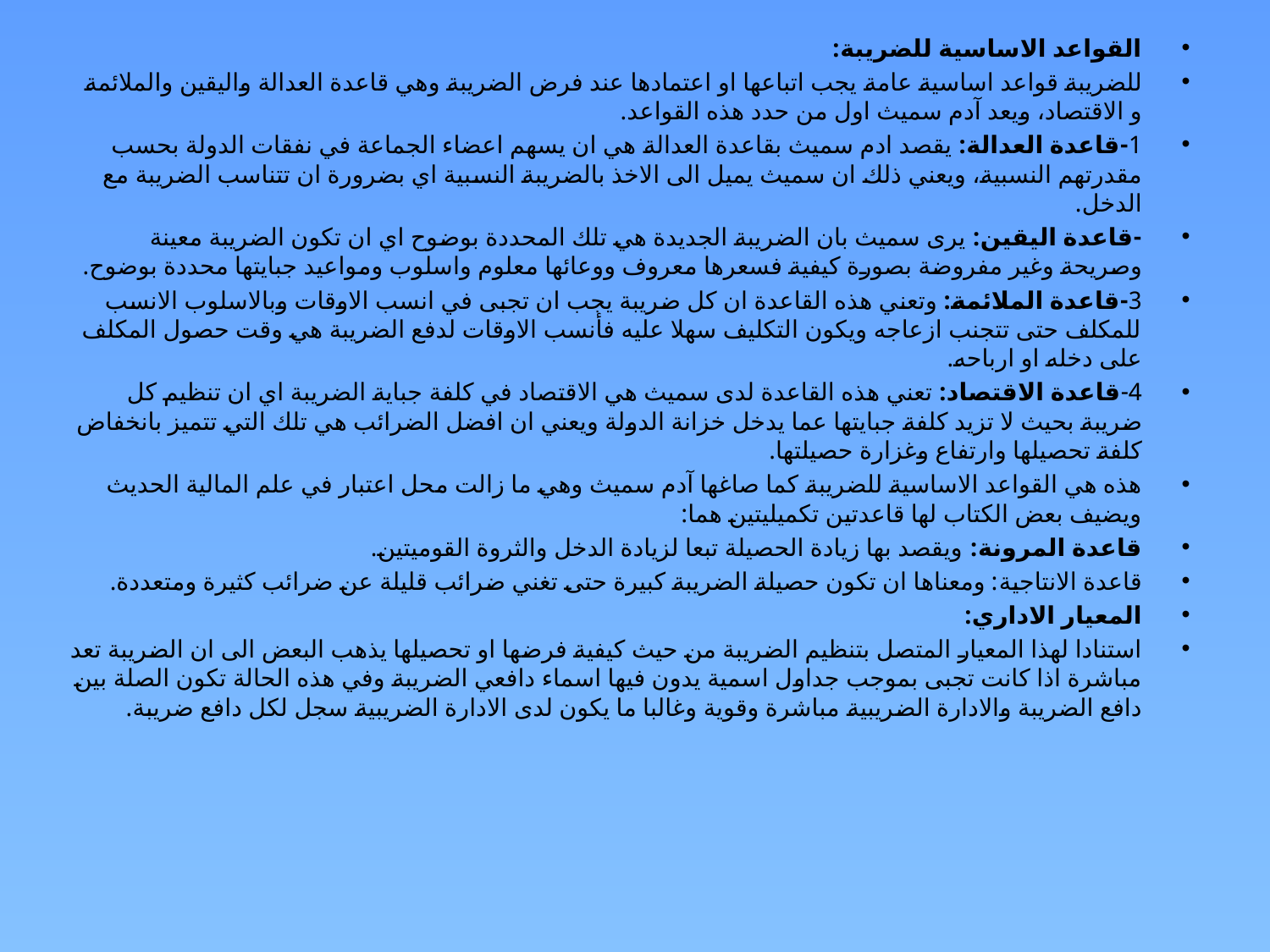

القواعد الاساسية للضريبة:
للضريبة قواعد اساسية عامة يجب اتباعها او اعتمادها عند فرض الضريبة وهي قاعدة العدالة واليقين والملائمة و الاقتصاد، ويعد آدم سميث اول من حدد هذه القواعد.
1-قاعدة العدالة: يقصد ادم سميث بقاعدة العدالة هي ان يسهم اعضاء الجماعة في نفقات الدولة بحسب مقدرتهم النسبية، ويعني ذلك ان سميث يميل الى الاخذ بالضريبة النسبية اي بضرورة ان تتناسب الضريبة مع الدخل.
-قاعدة اليقين: يرى سميث بان الضريبة الجديدة هي تلك المحددة بوضوح اي ان تكون الضريبة معينة وصريحة وغير مفروضة بصورة كيفية فسعرها معروف ووعائها معلوم واسلوب ومواعيد جبايتها محددة بوضوح.
3-قاعدة الملائمة: وتعني هذه القاعدة ان كل ضريبة يجب ان تجبى في انسب الاوقات وبالاسلوب الانسب للمكلف حتى تتجنب ازعاجه ويكون التكليف سهلا عليه فأنسب الاوقات لدفع الضريبة هي وقت حصول المكلف على دخله او ارباحه.
4-قاعدة الاقتصاد: تعني هذه القاعدة لدى سميث هي الاقتصاد في كلفة جباية الضريبة اي ان تنظيم كل ضريبة بحيث لا تزيد كلفة جبايتها عما يدخل خزانة الدولة ويعني ان افضل الضرائب هي تلك التي تتميز بانخفاض كلفة تحصيلها وارتفاع وغزارة حصيلتها.
هذه هي القواعد الاساسية للضريبة كما صاغها آدم سميث وهي ما زالت محل اعتبار في علم المالية الحديث ويضيف بعض الكتاب لها قاعدتين تكميليتين هما:
قاعدة المرونة: ويقصد بها زيادة الحصيلة تبعا لزيادة الدخل والثروة القوميتين.
قاعدة الانتاجية: ومعناها ان تكون حصيلة الضريبة كبيرة حتى تغني ضرائب قليلة عن ضرائب كثيرة ومتعددة.
المعيار الاداري:
استنادا لهذا المعيار المتصل بتنظيم الضريبة من حيث كيفية فرضها او تحصيلها يذهب البعض الى ان الضريبة تعد مباشرة اذا كانت تجبى بموجب جداول اسمية يدون فيها اسماء دافعي الضريبة وفي هذه الحالة تكون الصلة بين دافع الضريبة والادارة الضريبية مباشرة وقوية وغالبا ما يكون لدى الادارة الضريبية سجل لكل دافع ضريبة.